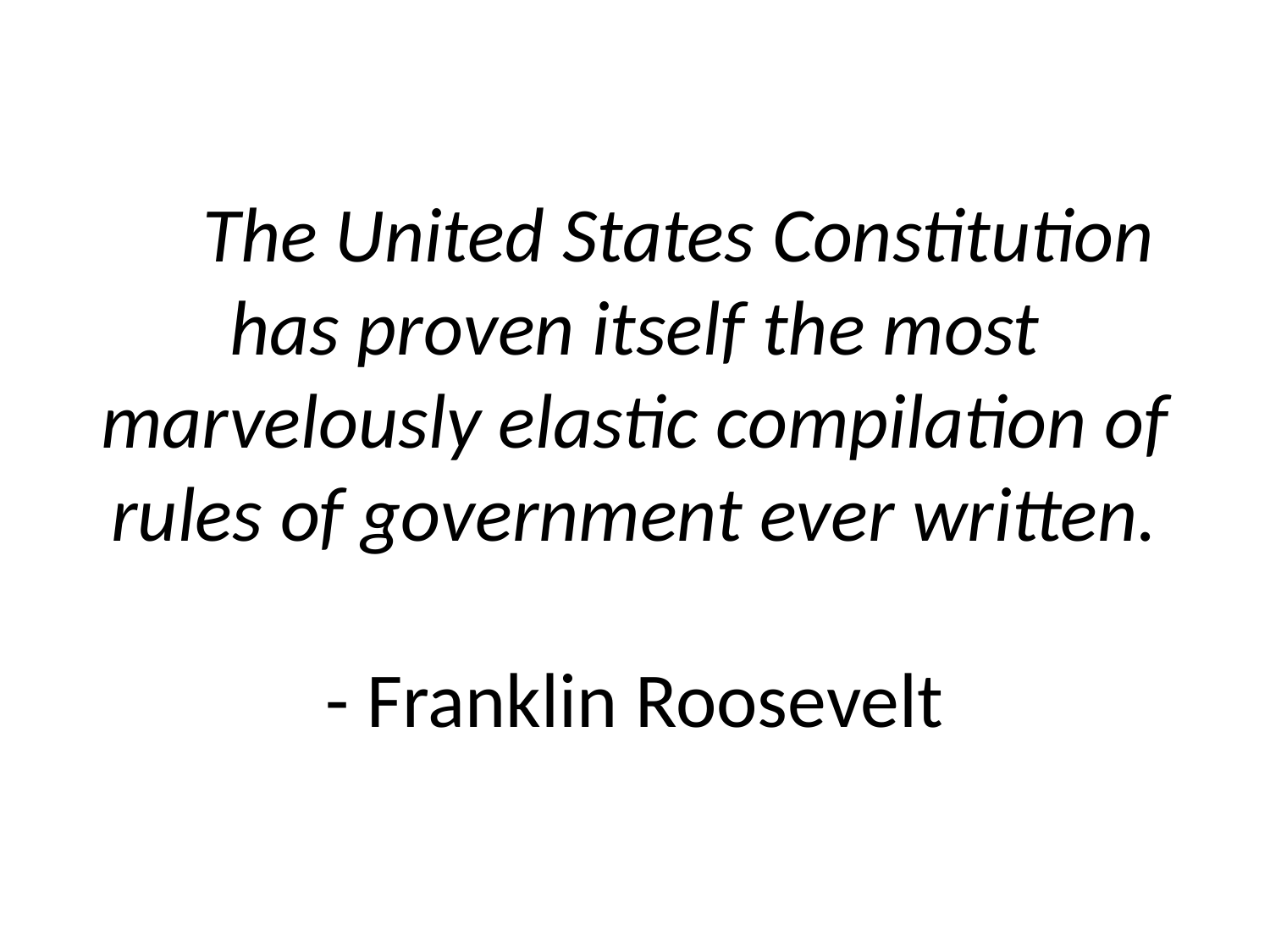

# The United States Constitution has proven itself the most marvelously elastic compilation of rules of government ever written. - Franklin Roosevelt